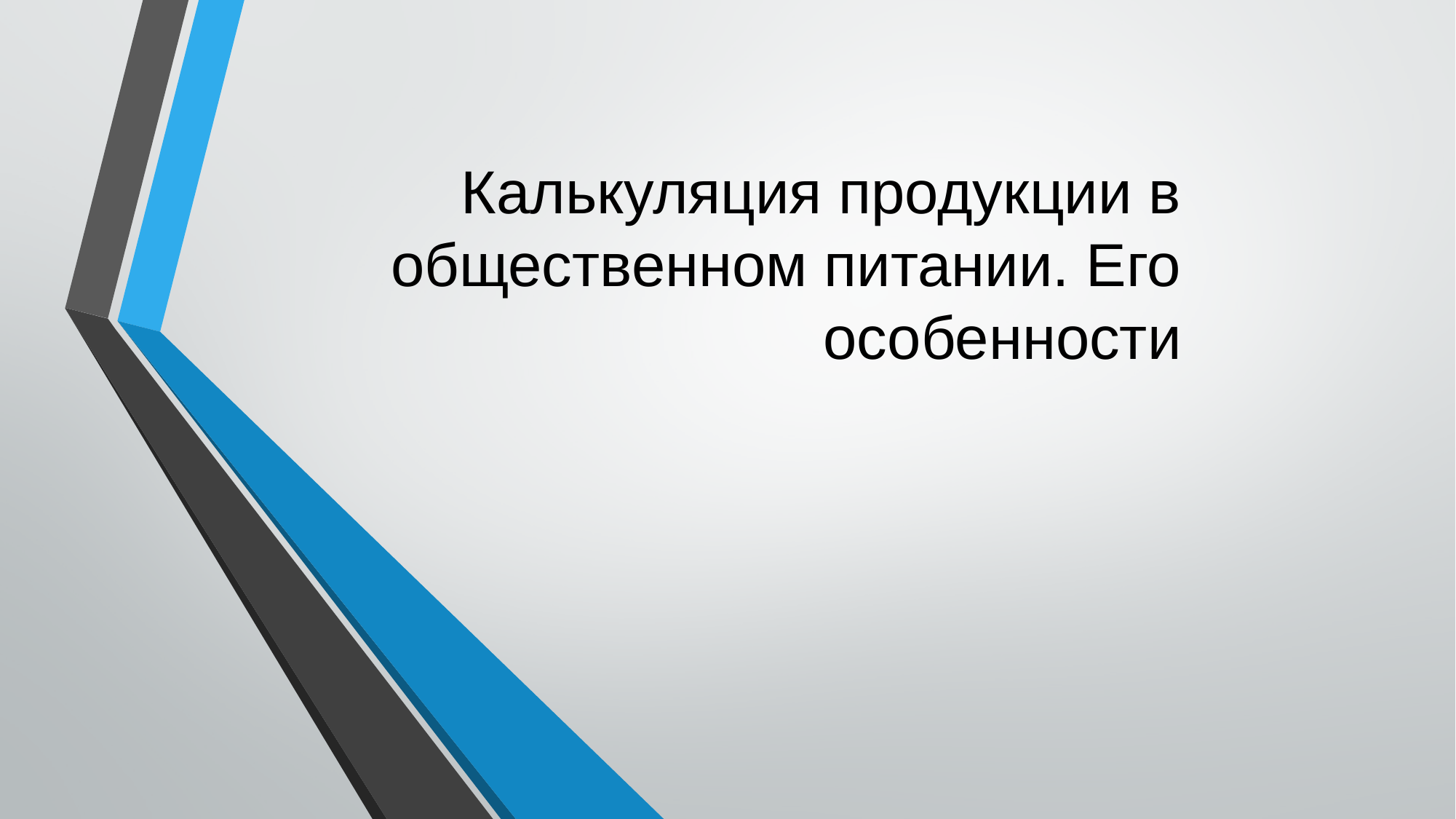

# Калькуляция продукции в общественном питании. Его особенности